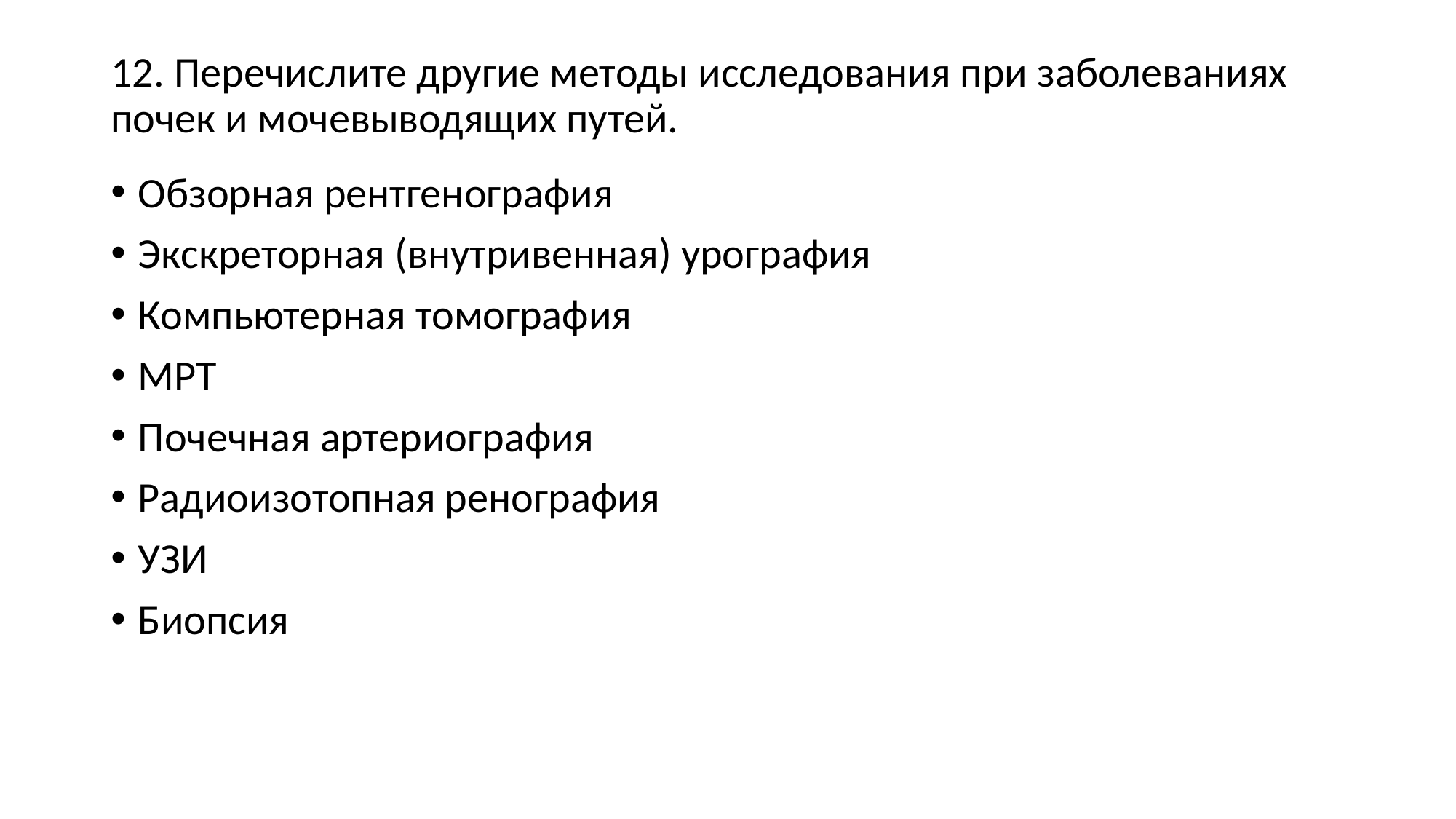

# 12. Перечислите другие методы исследования при заболеваниях почек и мочевыводящих путей.
Обзорная рентгенография
Экскреторная (внутривенная) урография
Компьютерная томография
МРТ
Почечная артериография
Радиоизотопная ренография
УЗИ
Биопсия